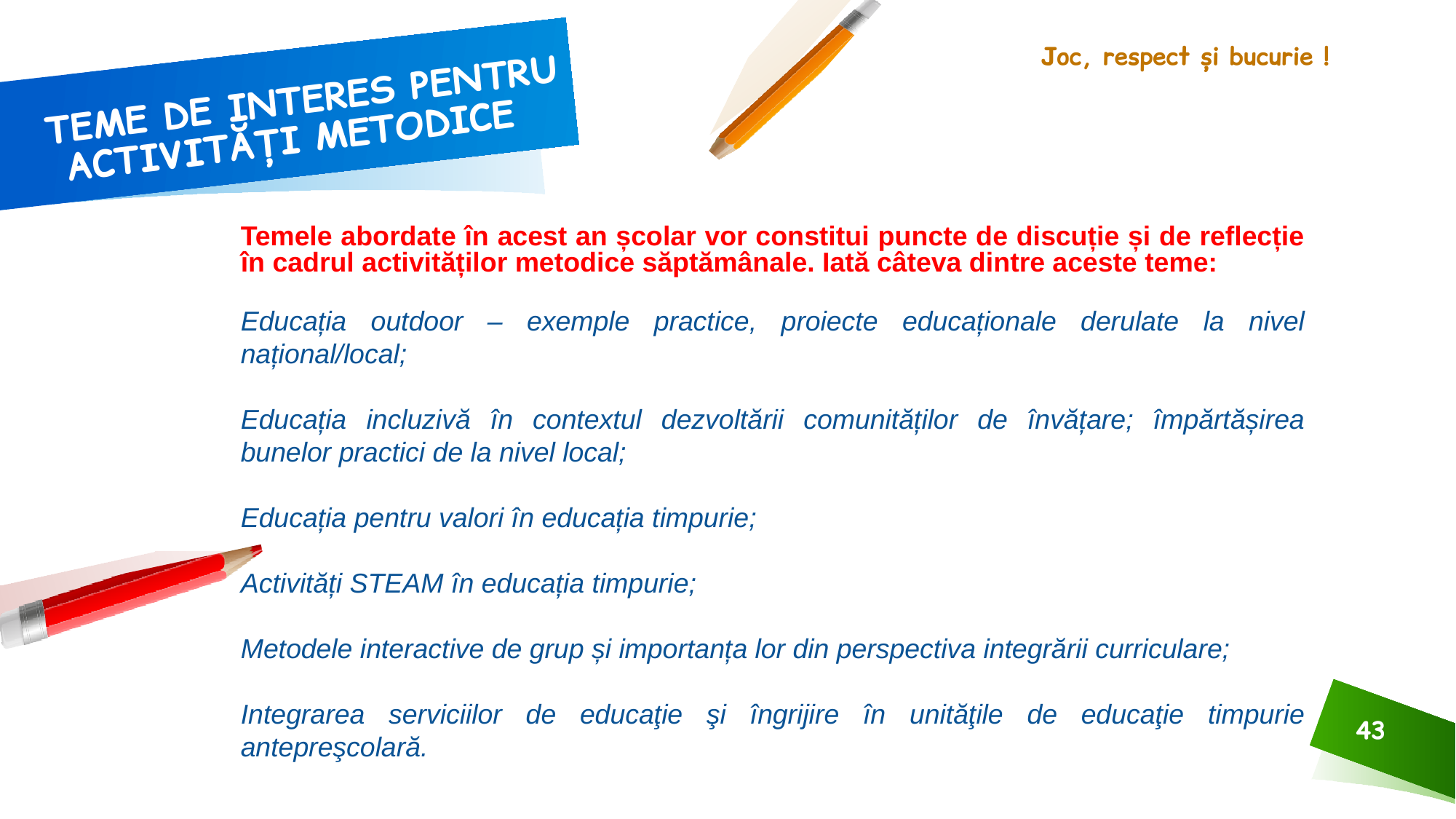

Joc, respect și bucurie !
# TEME DE INTERES PENTRU ACTIVITĂȚI METODICE
Temele abordate în acest an școlar vor constitui puncte de discuție și de reflecție în cadrul activităților metodice săptămânale. Iată câteva dintre aceste teme:

Educația outdoor – exemple practice, proiecte educaționale derulate la nivel național/local;

Educația incluzivă în contextul dezvoltării comunităților de învățare; împărtășirea bunelor practici de la nivel local;

Educația pentru valori în educația timpurie;

Activități STEAM în educația timpurie;

Metodele interactive de grup și importanța lor din perspectiva integrării curriculare;

Integrarea serviciilor de educaţie şi îngrijire în unităţile de educaţie timpurie antepreşcolară.

43